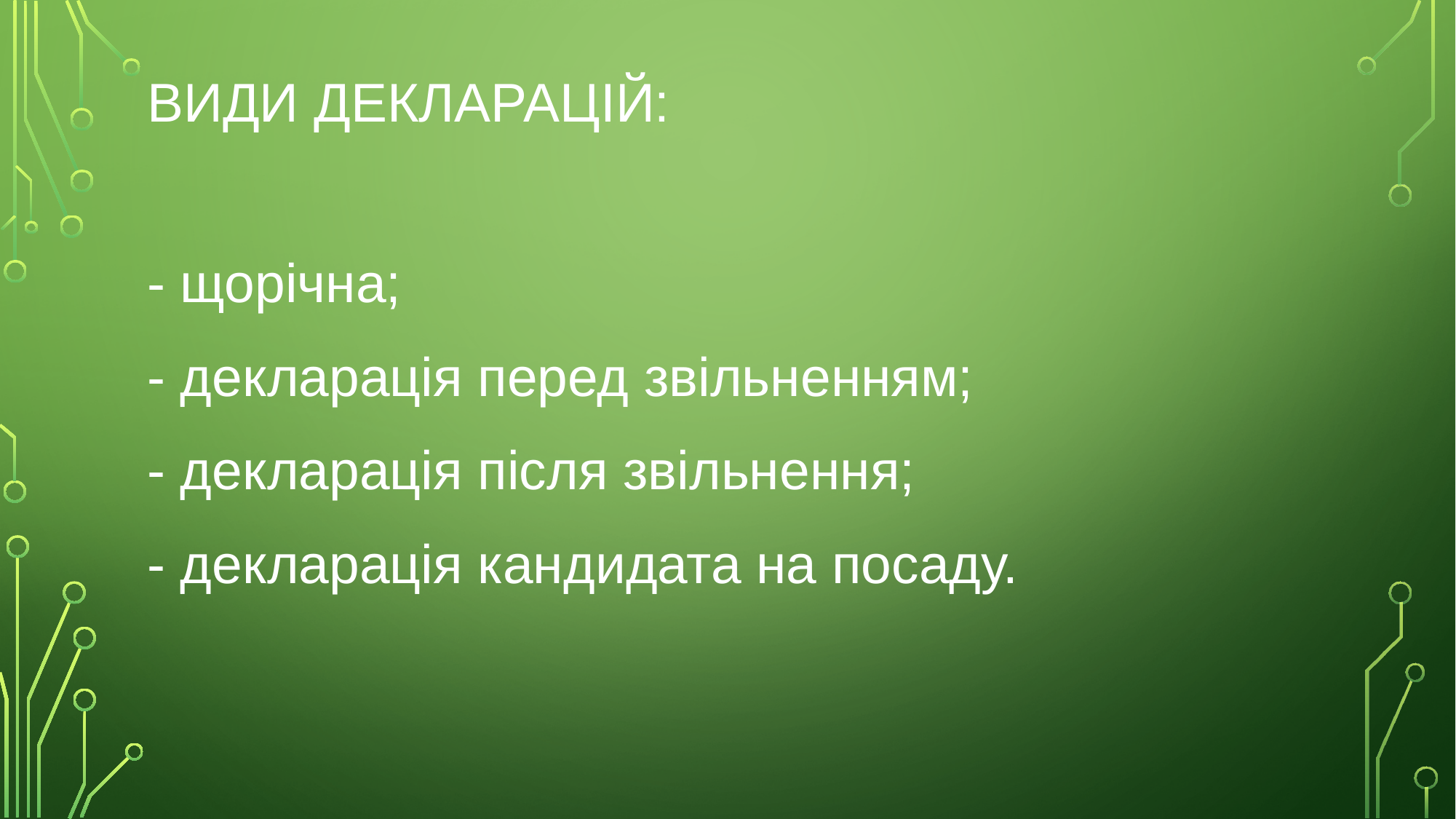

# Види Декларацій:

- щорічна;
- декларація перед звільненням;
- декларація після звільнення;
- декларація кандидата на посаду.